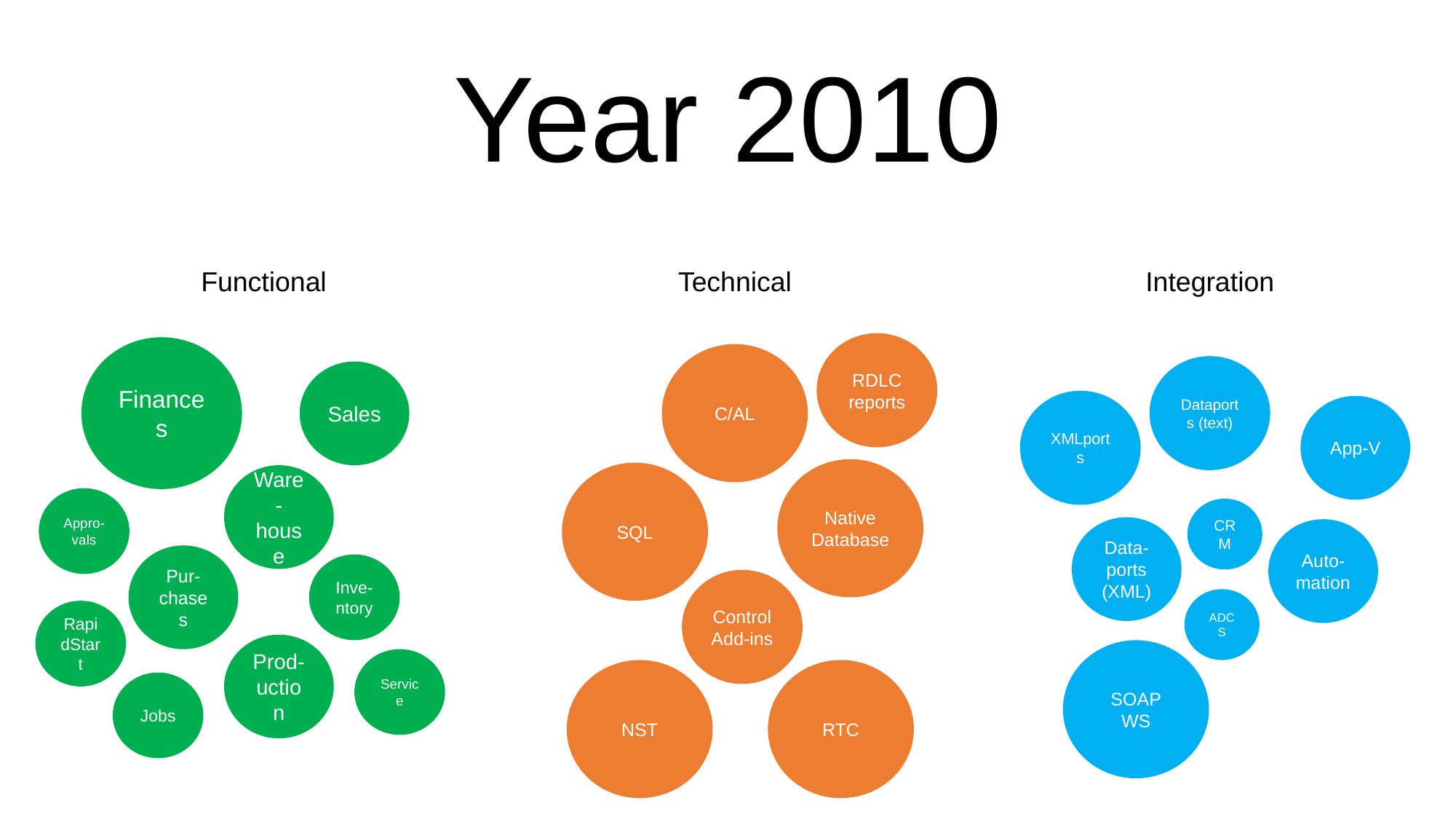

# Year 2010
Functional
Technical
Integration
RDLC reports
Finances
C/AL
Dataports (text)
Sales
XMLports
App-V
Native Database
SQL
Ware-house
Appro-vals
CRM
Data-ports (XML)
Auto-mation
Pur-chases
Inve-ntory
Control Add-ins
ADCS
RapidStart
Prod-uction
SOAP WS
Service
NST
RTC
Jobs